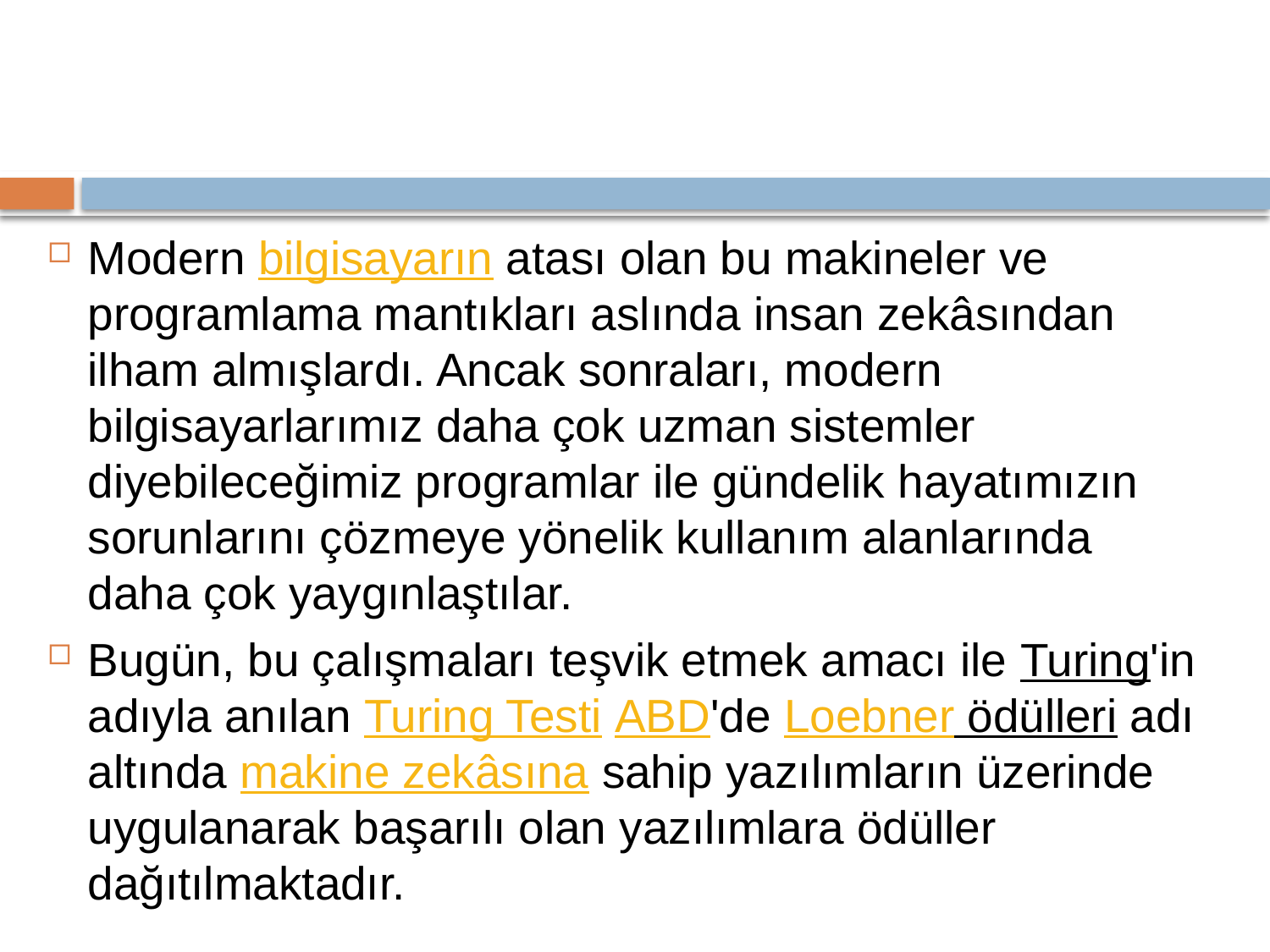

#
Modern bilgisayarın atası olan bu makineler ve programlama mantıkları aslında insan zekâsından ilham almışlardı. Ancak sonraları, modern bilgisayarlarımız daha çok uzman sistemler diyebileceğimiz programlar ile gündelik hayatımızın sorunlarını çözmeye yönelik kullanım alanlarında daha çok yaygınlaştılar.
Bugün, bu çalışmaları teşvik etmek amacı ile Turing'in adıyla anılan Turing Testi ABD'de Loebner ödülleri adı altında makine zekâsına sahip yazılımların üzerinde uygulanarak başarılı olan yazılımlara ödüller dağıtılmaktadır.